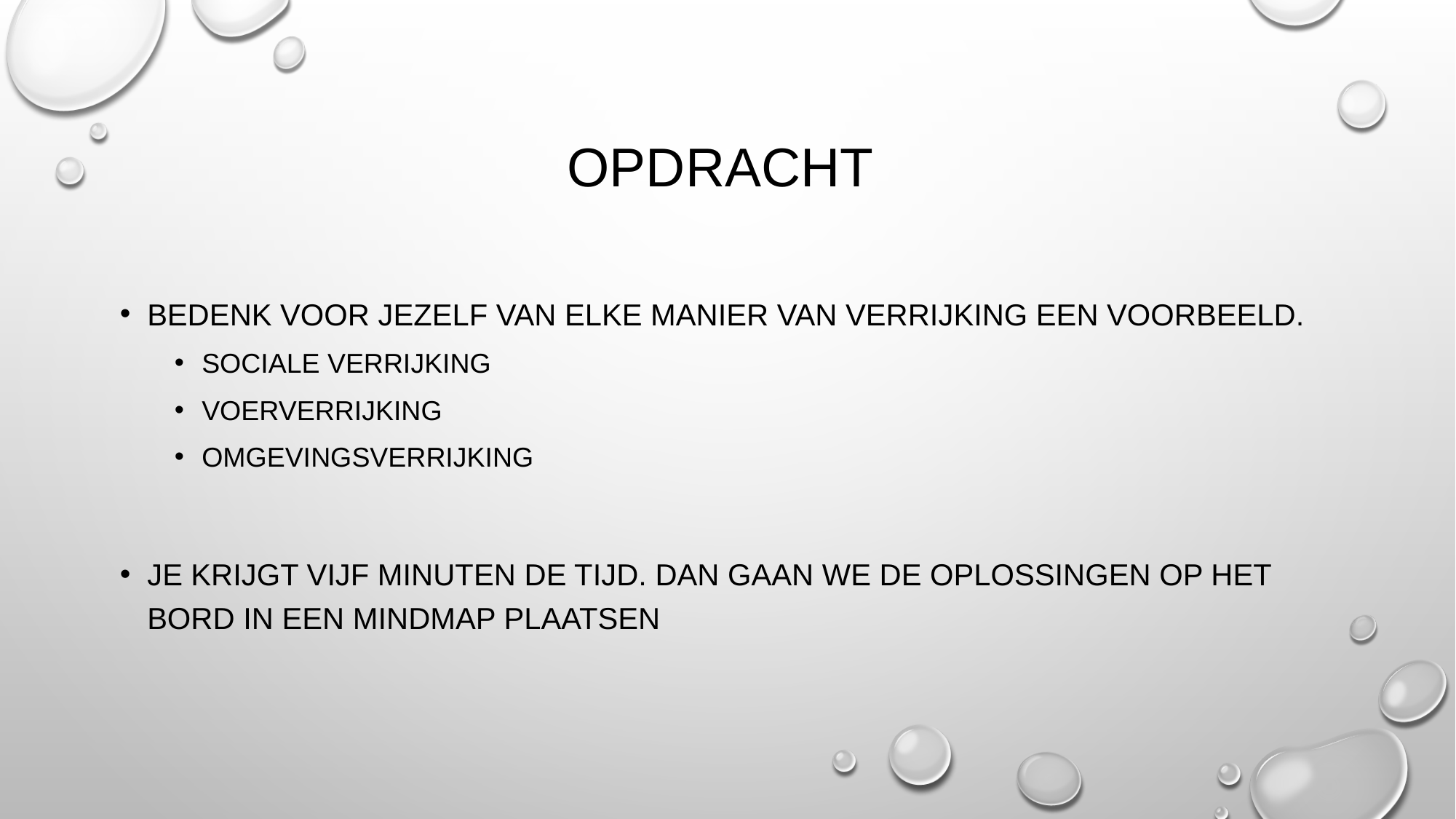

# Opdracht
Bedenk voor jezelf van elke manier van verrijking een voorbeeld.
sociale verrijking
voerverrijking
Omgevingsverrijking

Je krijgt vijf minuten de tijd. Dan gaan we de oplossingen op het bord in een mindmap plaatsen